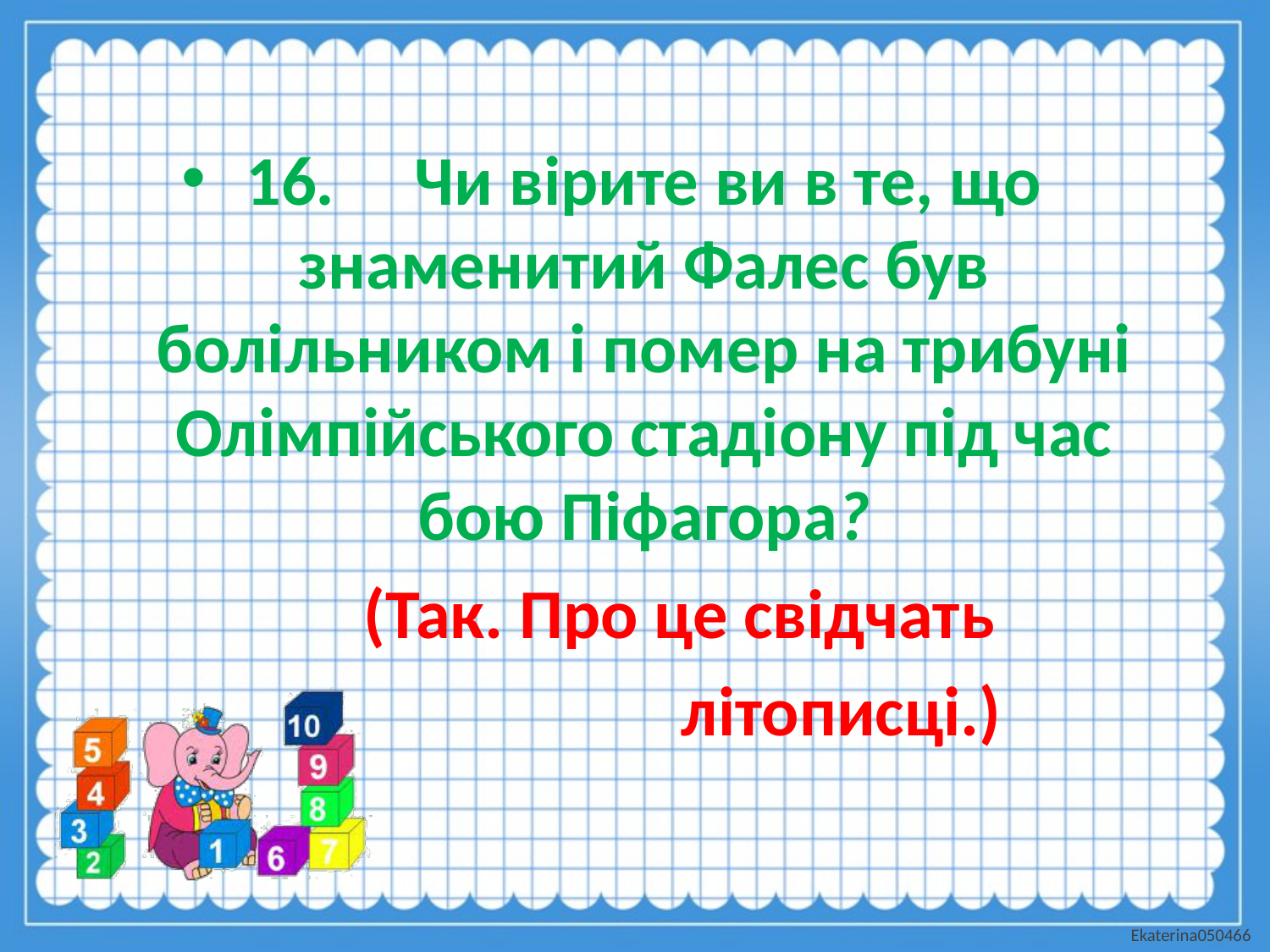

16.     Чи вірите ви в те, що знаменитий Фалес був болільником і помер на трибуні Олімпійського стадіону під час бою Піфагора?
                   (Так. Про це свідчать
                                       літописці.)